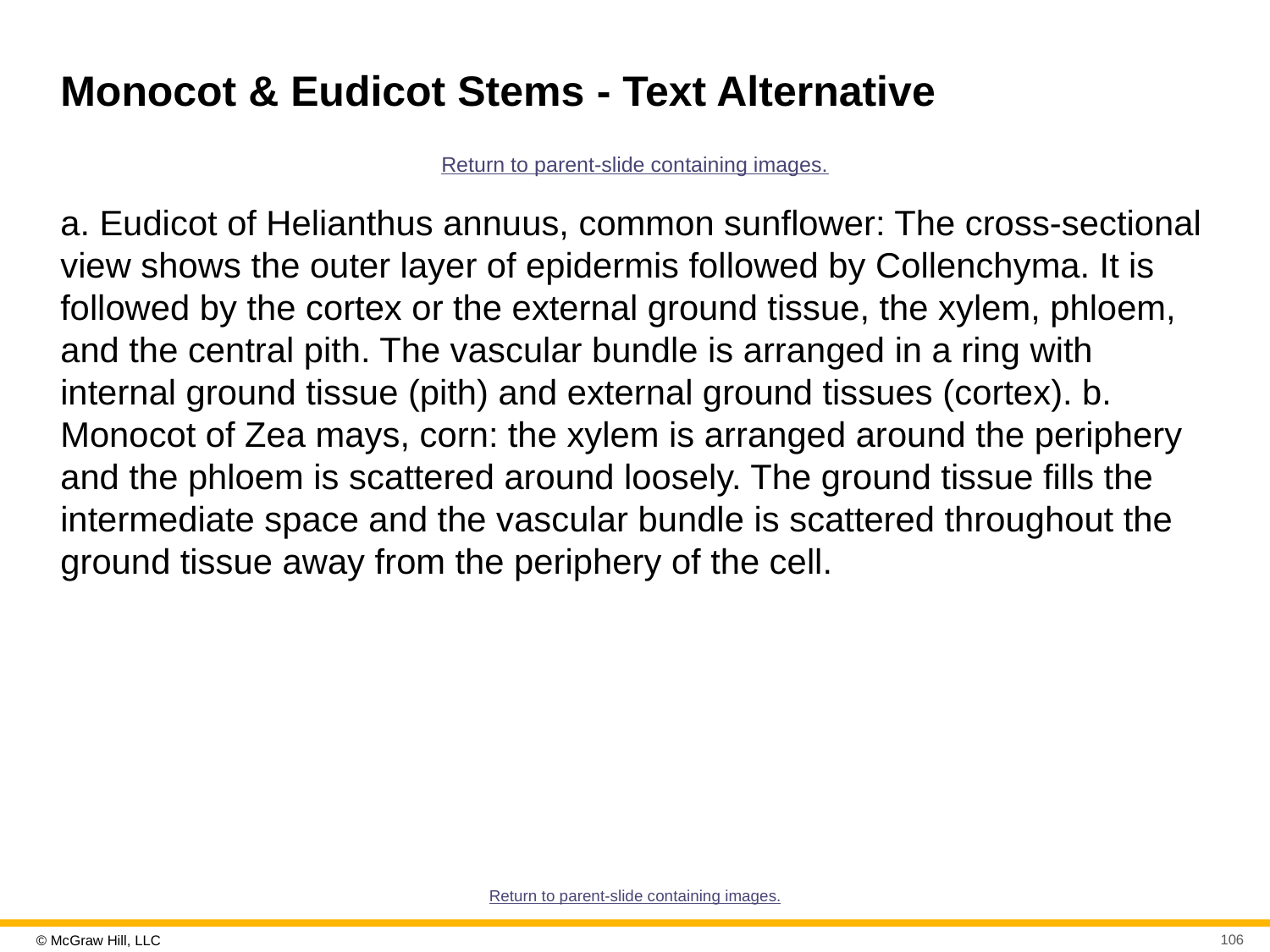

# Monocot & Eudicot Stems - Text Alternative
Return to parent-slide containing images.
a. Eudicot of Helianthus annuus, common sunflower: The cross-sectional view shows the outer layer of epidermis followed by Collenchyma. It is followed by the cortex or the external ground tissue, the xylem, phloem, and the central pith. The vascular bundle is arranged in a ring with internal ground tissue (pith) and external ground tissues (cortex). b. Monocot of Zea mays, corn: the xylem is arranged around the periphery and the phloem is scattered around loosely. The ground tissue fills the intermediate space and the vascular bundle is scattered throughout the ground tissue away from the periphery of the cell.
Return to parent-slide containing images.
106